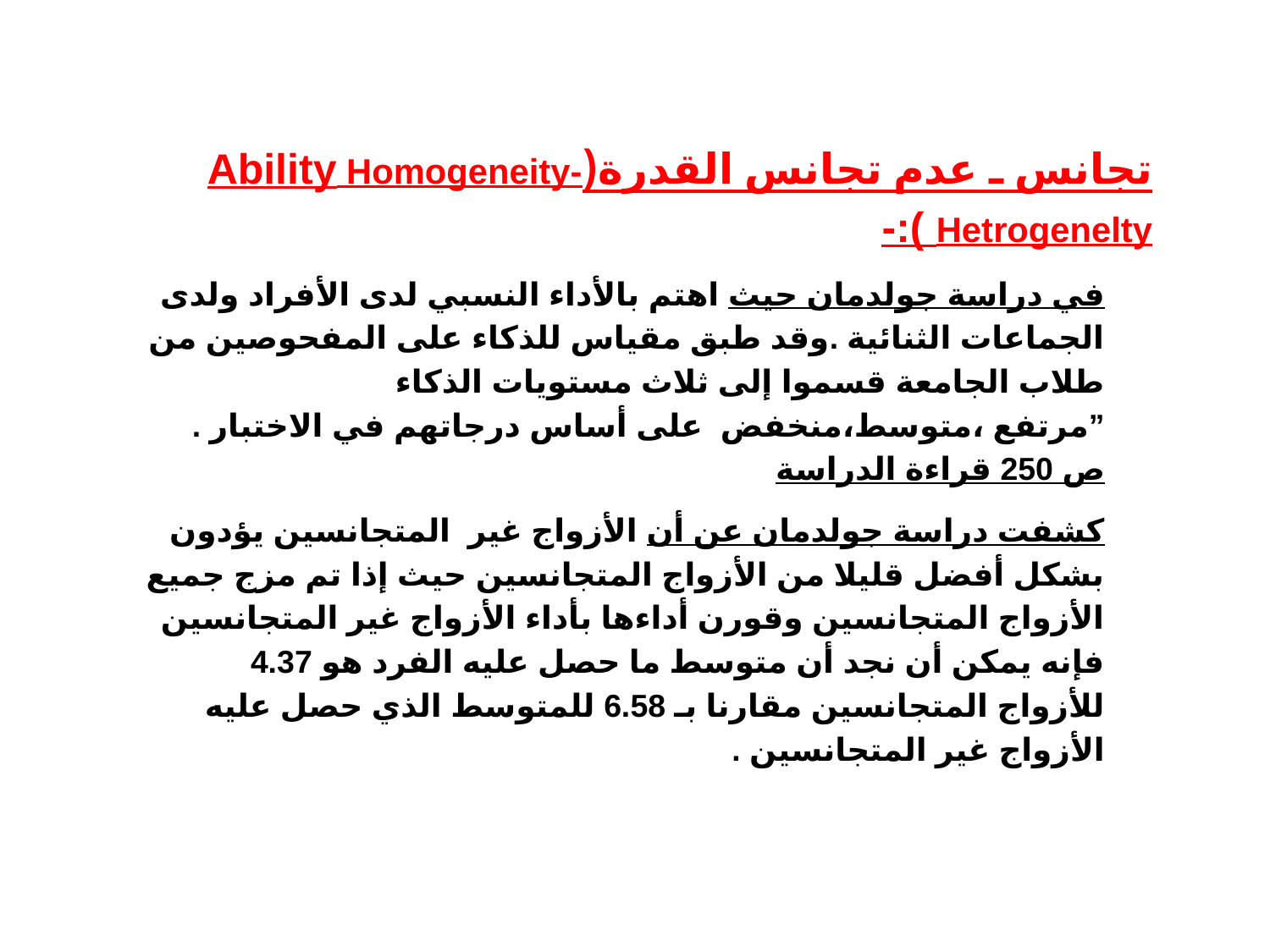

تجانس ـ عدم تجانس القدرة(Ability Homogeneity-Hetrogenelty ):-
في دراسة جولدمان حيث اهتم بالأداء النسبي لدى الأفراد ولدى الجماعات الثنائية .وقد طبق مقياس للذكاء على المفحوصين من طلاب الجامعة قسموا إلى ثلاث مستويات الذكاء ”مرتفع ،متوسط،منخفض  على أساس درجاتهم في الاختبار .  ص 250 قراءة الدراسة
كشفت دراسة جولدمان عن أن الأزواج غير  المتجانسين يؤدون بشكل أفضل قليلا من الأزواج المتجانسين حيث إذا تم مزج جميع الأزواج المتجانسين وقورن أداءها بأداء الأزواج غير المتجانسين فإنه يمكن أن نجد أن متوسط ما حصل عليه الفرد هو 4.37 للأزواج المتجانسين مقارنا بـ 6.58 للمتوسط الذي حصل عليه الأزواج غير المتجانسين .